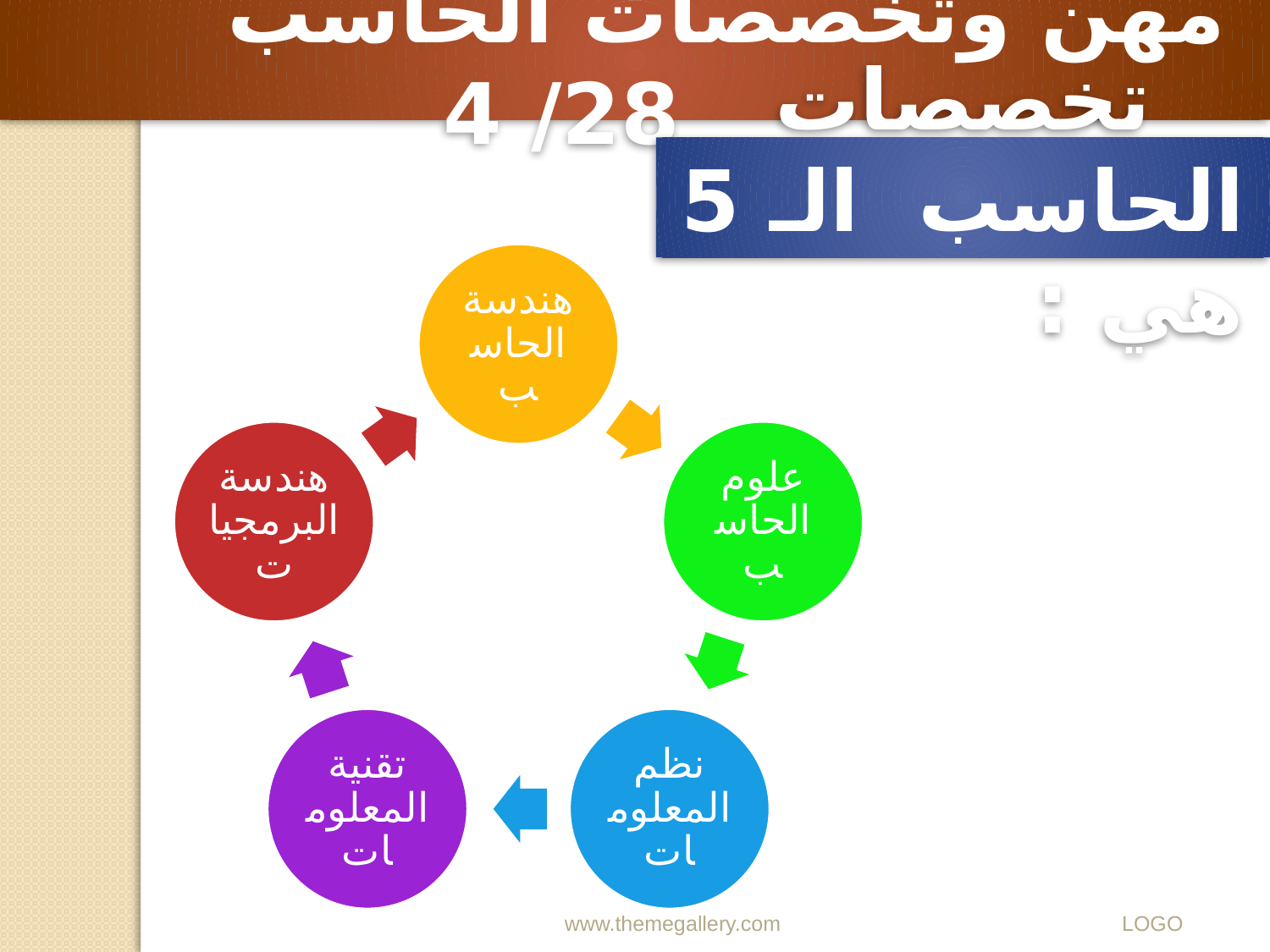

مهن وتخصصات الحاسب              28/ 4
تخصصات الحاسب  الـ 5 هي :
هندسة الحاسب

علوم الحاسب

نظم المعلومات

تقنية المعلومات

هندسة البرمجيات

www.themegallery.com
LOGO